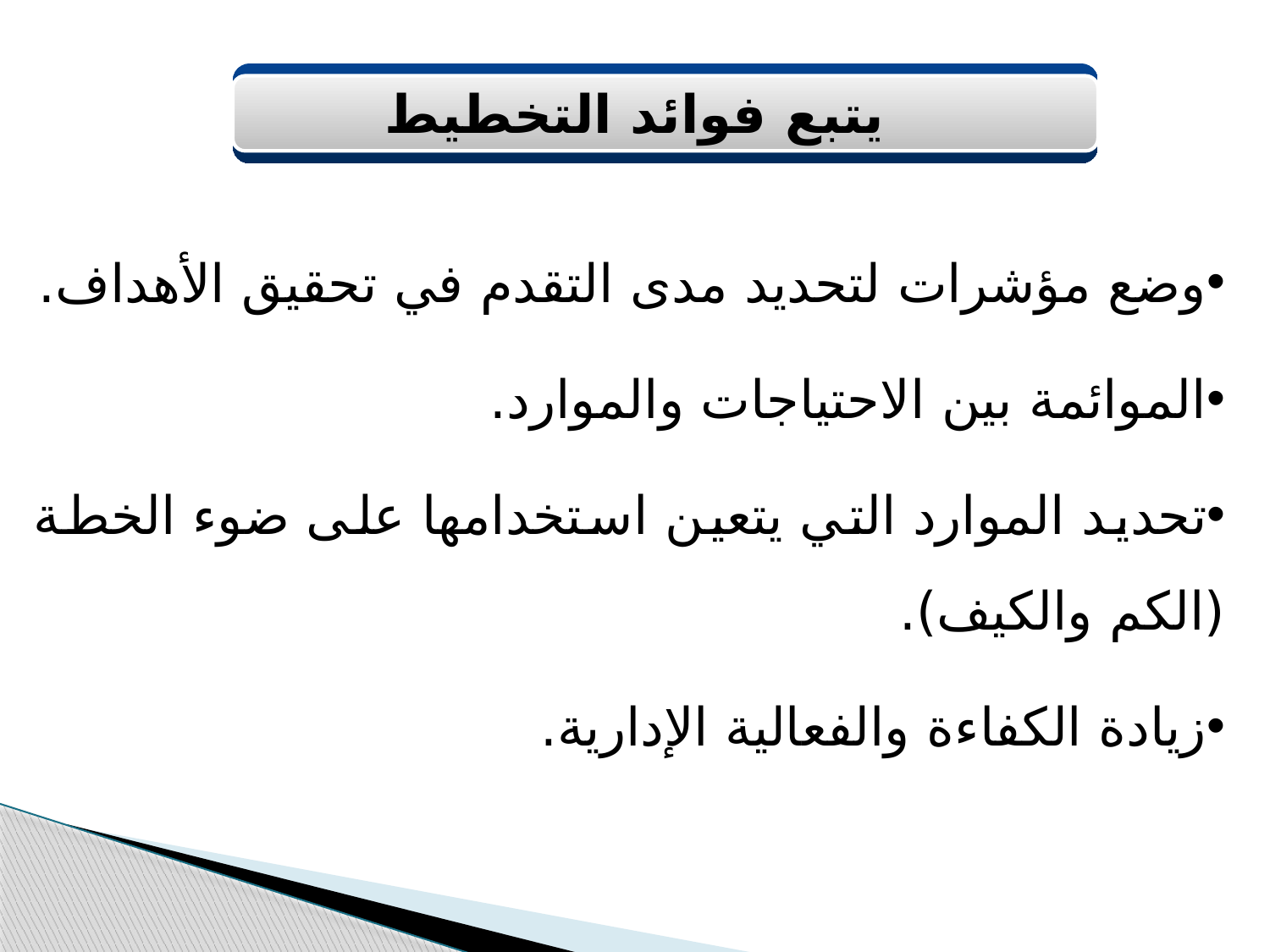

يتبع فوائد التخطيط
وضع مؤشرات لتحديد مدى التقدم في تحقيق الأهداف.
الموائمة بين الاحتياجات والموارد.
تحديد الموارد التي يتعين استخدامها على ضوء الخطة (الكم والكيف).
زيادة الكفاءة والفعالية الإدارية.